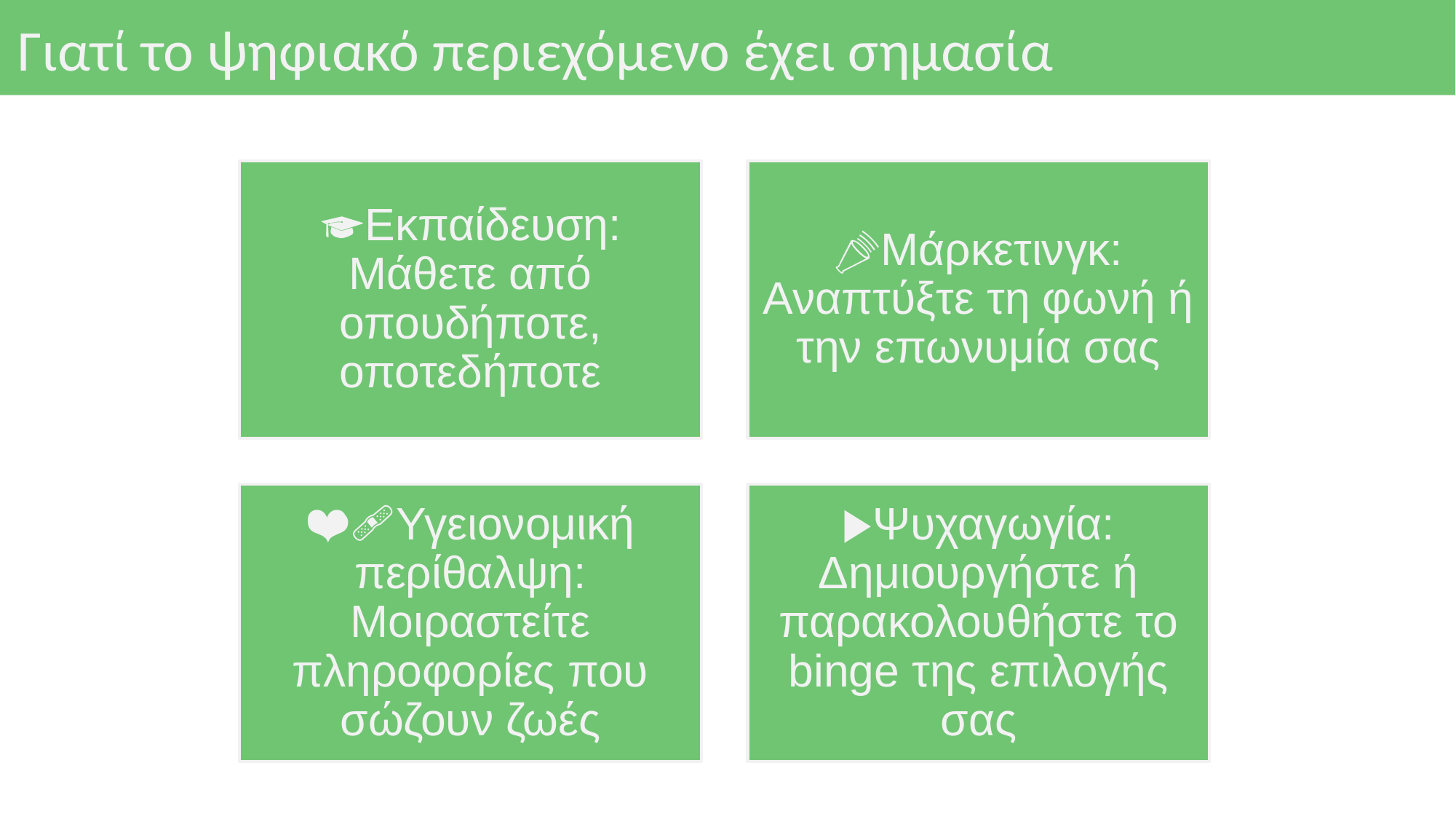

# Γιατί το ψηφιακό περιεχόμενο έχει σημασία
🎓Εκπαίδευση: Μάθετε από οπουδήποτε, οποτεδήποτε
📣Μάρκετινγκ: Αναπτύξτε τη φωνή ή την επωνυμία σας
❤️‍🩹Υγειονομική περίθαλψη: Μοιραστείτε πληροφορίες που σώζουν ζωές
▶️Ψυχαγωγία: Δημιουργήστε ή παρακολουθήστε το binge της επιλογής σας